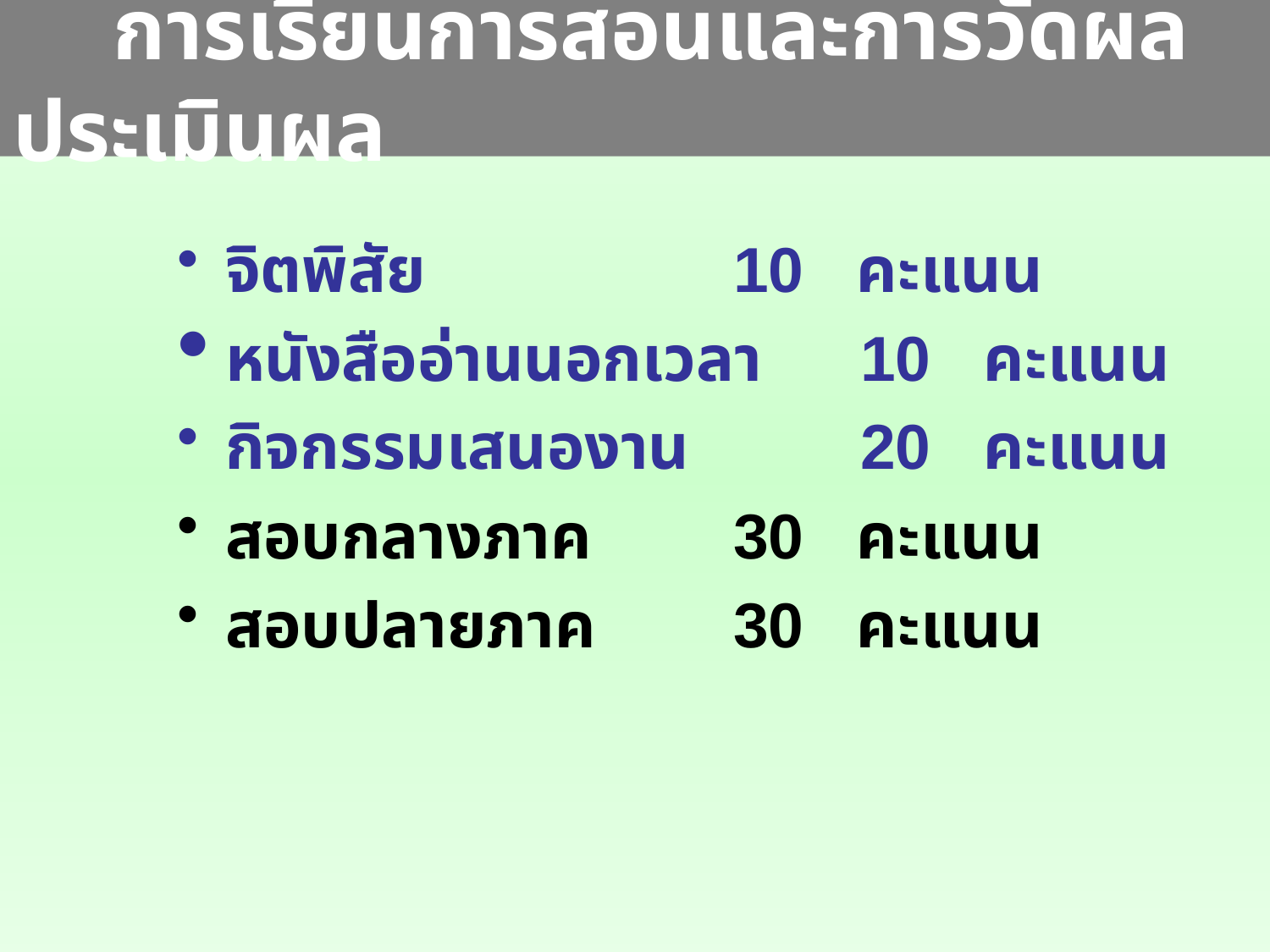

# การเรียนการสอนและการวัดผลประเมินผล
จิตพิสัย			10   คะแนน
หนังสืออ่านนอกเวลา	10   คะแนน
กิจกรรมเสนองาน		20   คะแนน
สอบกลางภาค		30   คะแนน
สอบปลายภาค		30   คะแนน